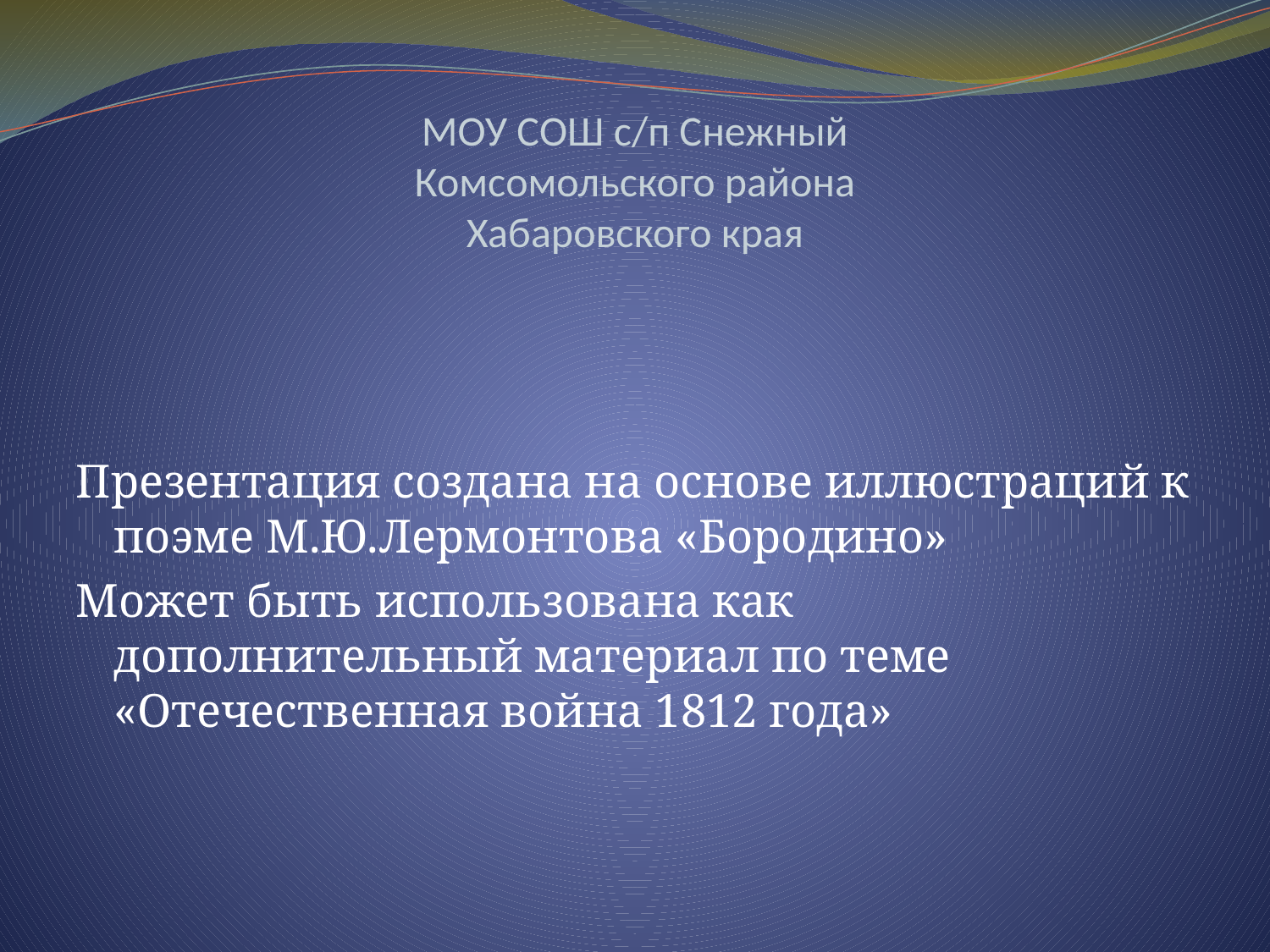

# МОУ СОШ с/п Снежный Комсомольского района Хабаровского края
Презентация создана на основе иллюстраций к поэме М.Ю.Лермонтова «Бородино»
Может быть использована как дополнительный материал по теме «Отечественная война 1812 года»